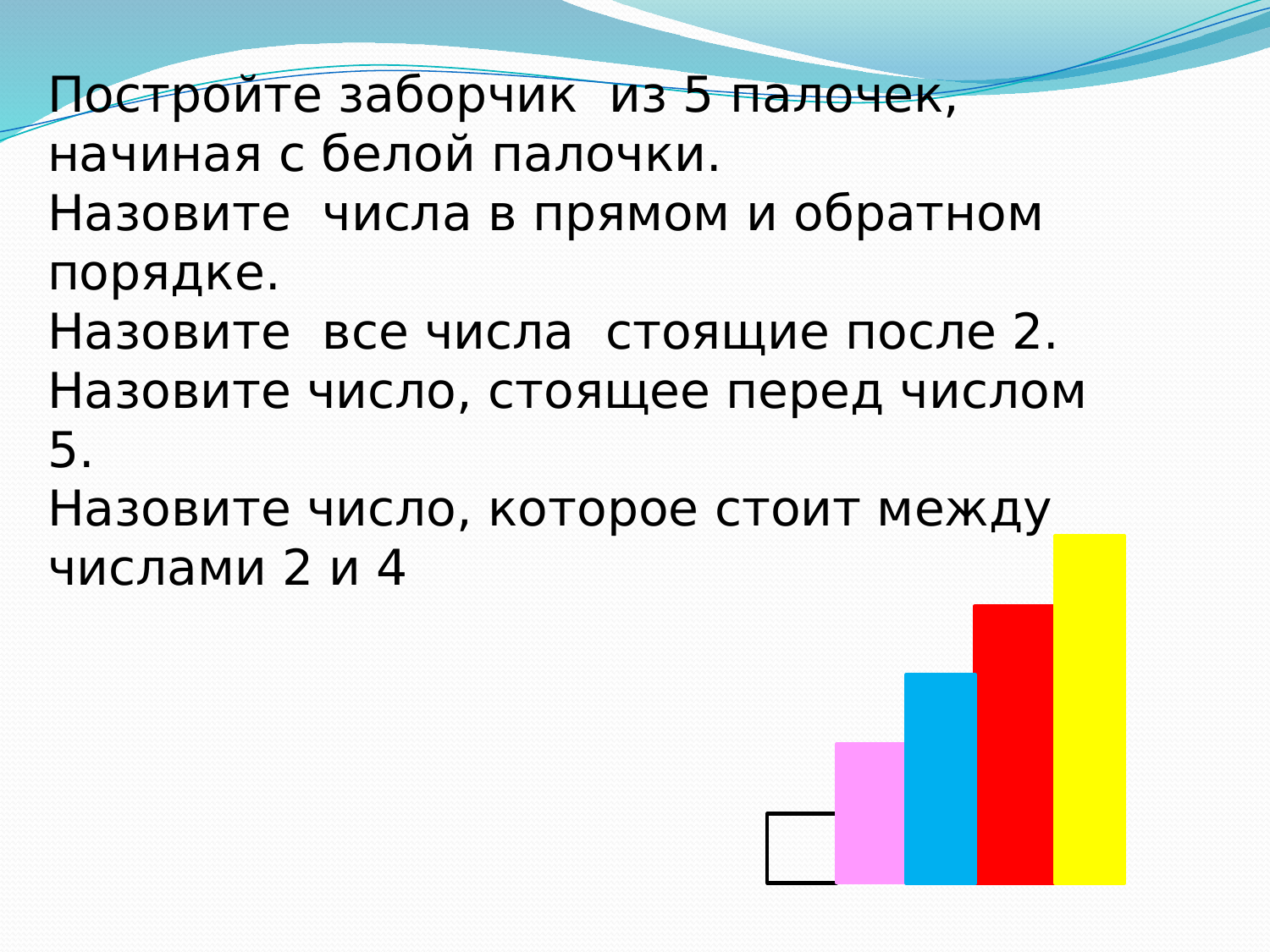

Постройте заборчик  из 5 палочек, начиная с белой палочки.
Назовите  числа в прямом и обратном порядке.
Назовите  все числа  стоящие после 2.
Назовите число, стоящее перед числом 5.                                                          Назовите число, которое стоит между  числами 2 и 4